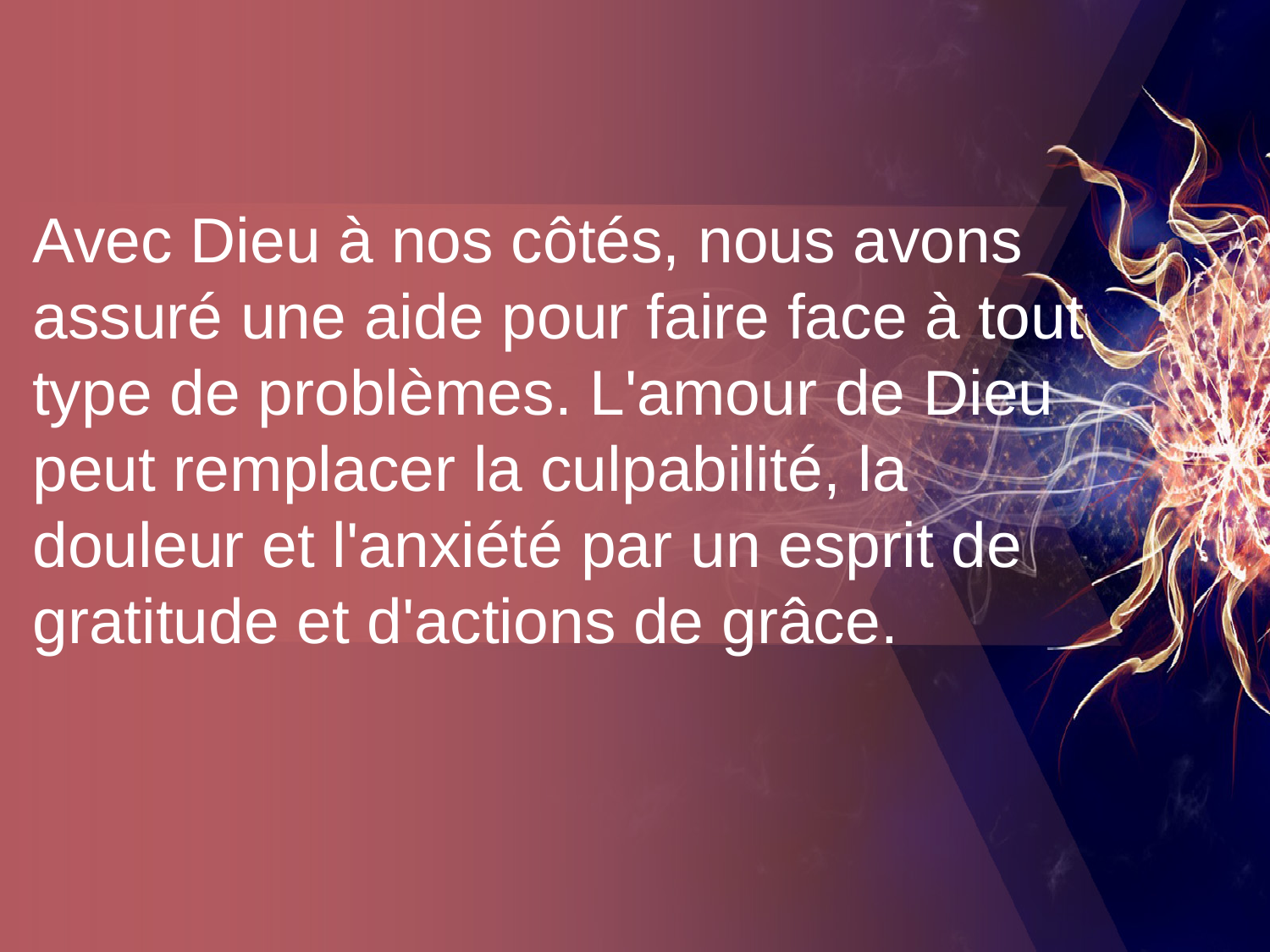

Avec Dieu à nos côtés, nous avons assuré une aide pour faire face à tout type de problèmes. L'amour de Dieu peut remplacer la culpabilité, la douleur et l'anxiété par un esprit de gratitude et d'actions de grâce.